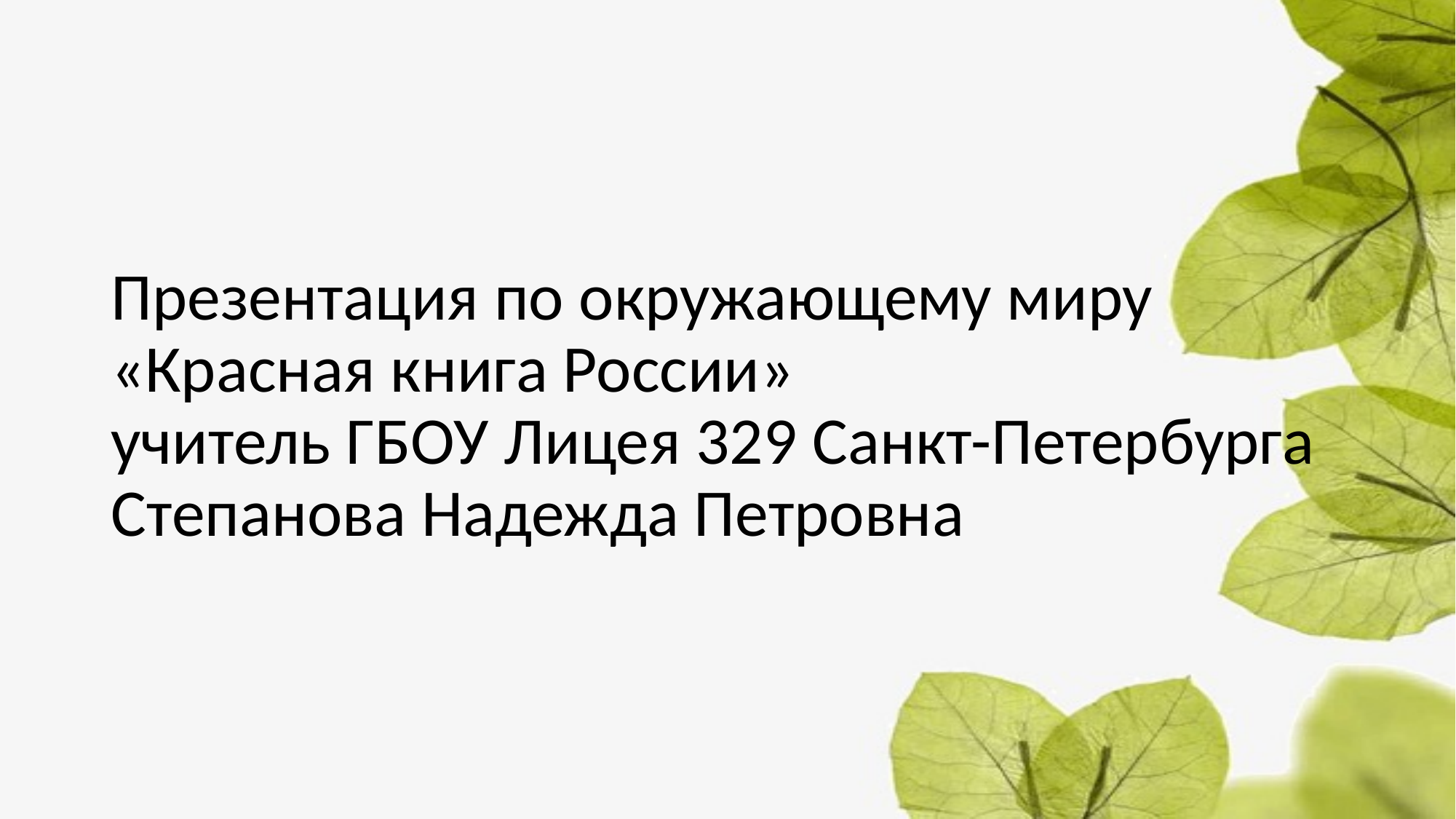

# Презентация по окружающему миру «Красная книга России» учитель ГБОУ Лицея 329 Санкт-Петербурга Степанова Надежда Петровна